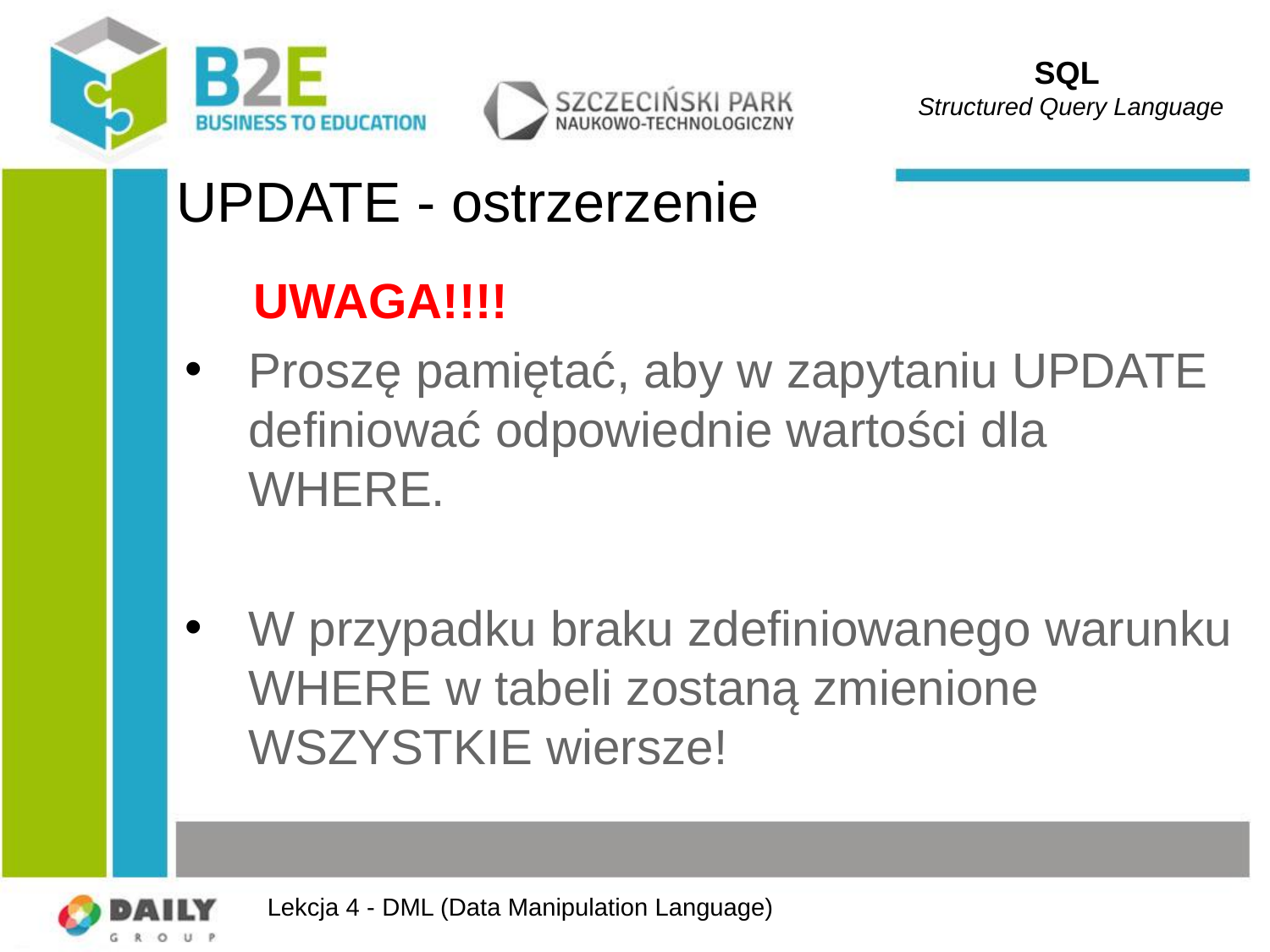

SQL
Structured Query Language
# UPDATE - ostrzerzenie
     UWAGA!!!!
Proszę pamiętać, aby w zapytaniu UPDATE definiować odpowiednie wartości dla WHERE.

W przypadku braku zdefiniowanego warunku WHERE w tabeli zostaną zmienione WSZYSTKIE wiersze!

Lekcja 4 - DML (Data Manipulation Language)